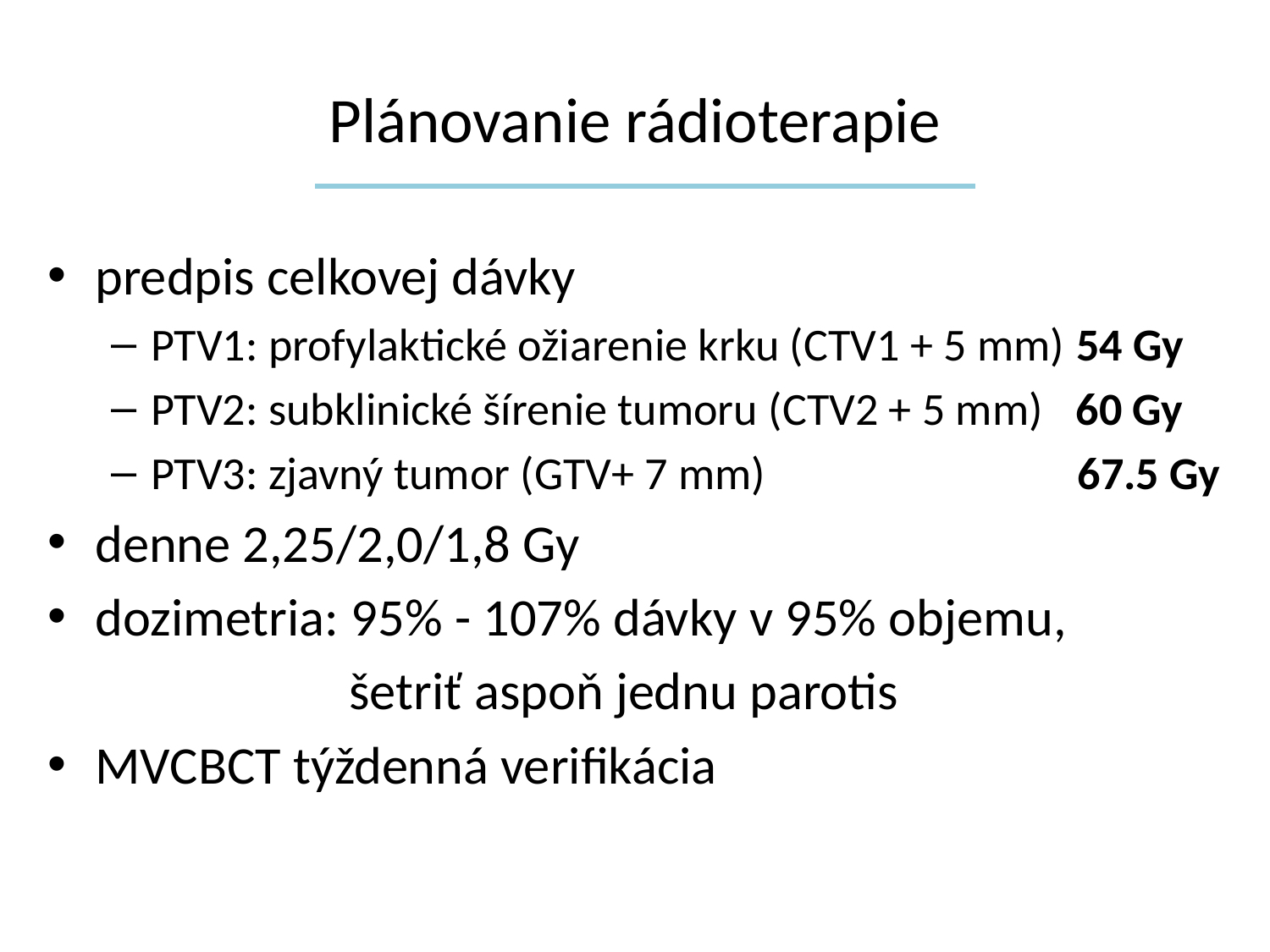

# Plánovanie rádioterapie
predpis celkovej dávky
PTV1: profylaktické ožiarenie krku (CTV1 + 5 mm) 54 Gy
PTV2: subklinické šírenie tumoru (CTV2 + 5 mm)   60 Gy
PTV3: zjavný tumor (GTV+ 7 mm)                              67.5 Gy
denne 2,25/2,0/1,8 Gy
dozimetria: 95% - 107% dávky v 95% objemu,
                         šetriť aspoň jednu parotis
MVCBCT týždenná verifikácia